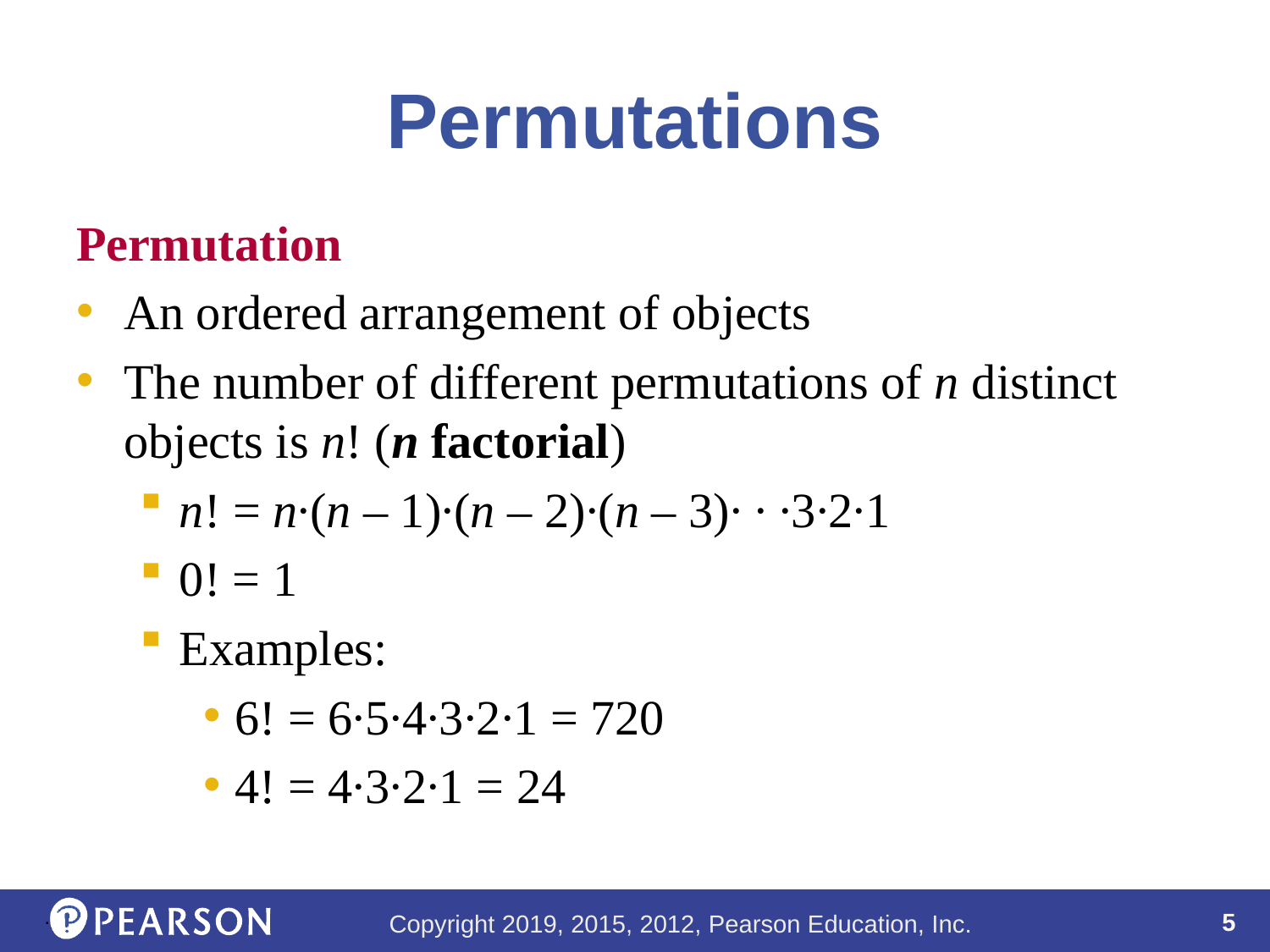

# Permutations
Permutation
An ordered arrangement of objects
The number of different permutations of n distinct objects is n! (n factorial)
n! = n∙(n – 1)∙(n – 2)∙(n – 3)∙ ∙ ∙3∙2∙1
0! = 1
Examples:
6! = 6∙5∙4∙3∙2∙1 = 720
4! = 4∙3∙2∙1 = 24
.